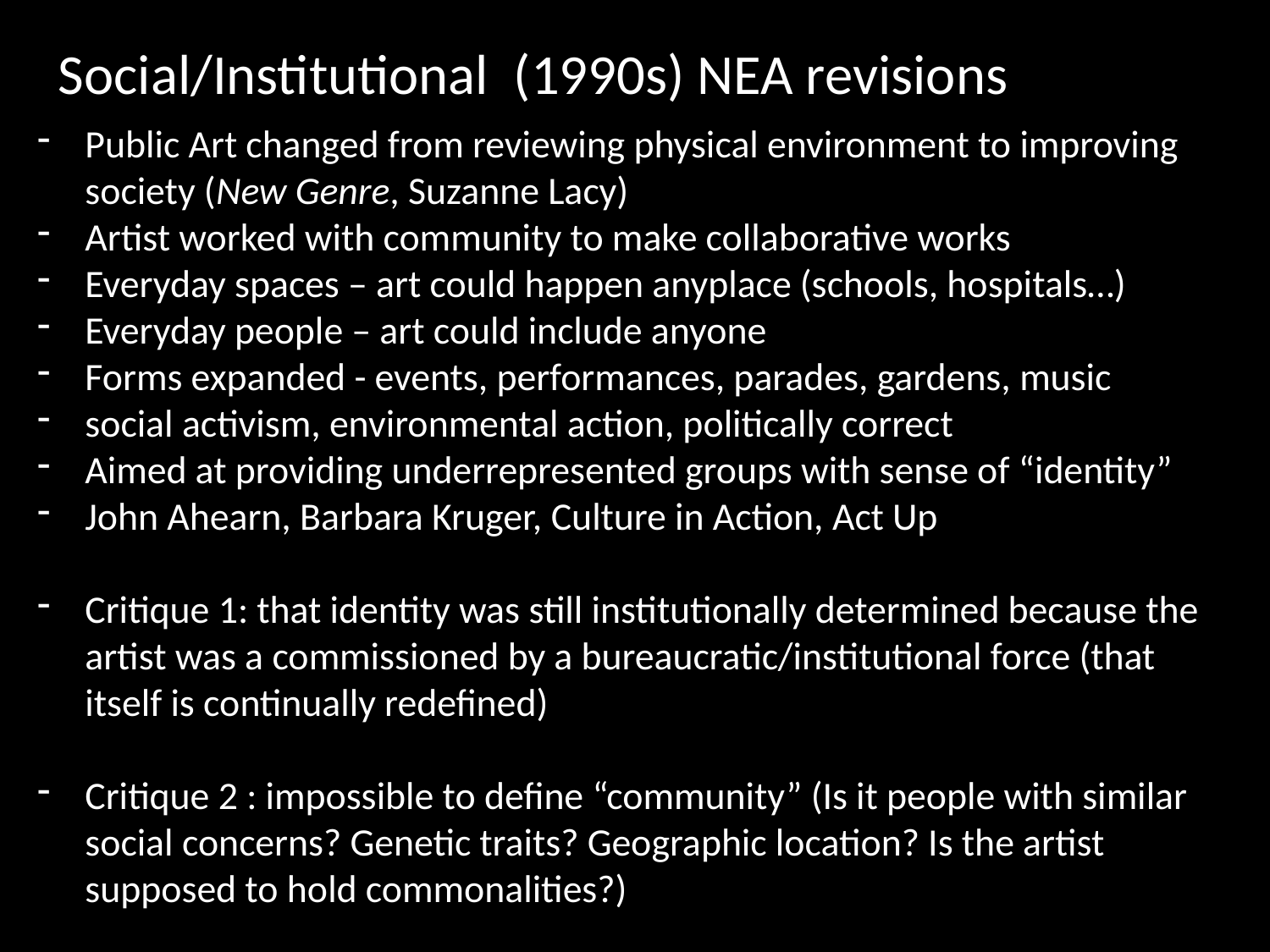

Social/Institutional  (1990s) NEA revisions
Public Art changed from reviewing physical environment to improving society (New Genre, Suzanne Lacy)
Artist worked with community to make collaborative works
Everyday spaces – art could happen anyplace (schools, hospitals…)
Everyday people – art could include anyone
Forms expanded - events, performances, parades, gardens, music
social activism, environmental action, politically correct
Aimed at providing underrepresented groups with sense of “identity”
John Ahearn, Barbara Kruger, Culture in Action, Act Up

Critique 1: that identity was still institutionally determined because the artist was a commissioned by a bureaucratic/institutional force (that itself is continually redefined)

Critique 2 : impossible to define “community” (Is it people with similar social concerns? Genetic traits? Geographic location? Is the artist supposed to hold commonalities?)